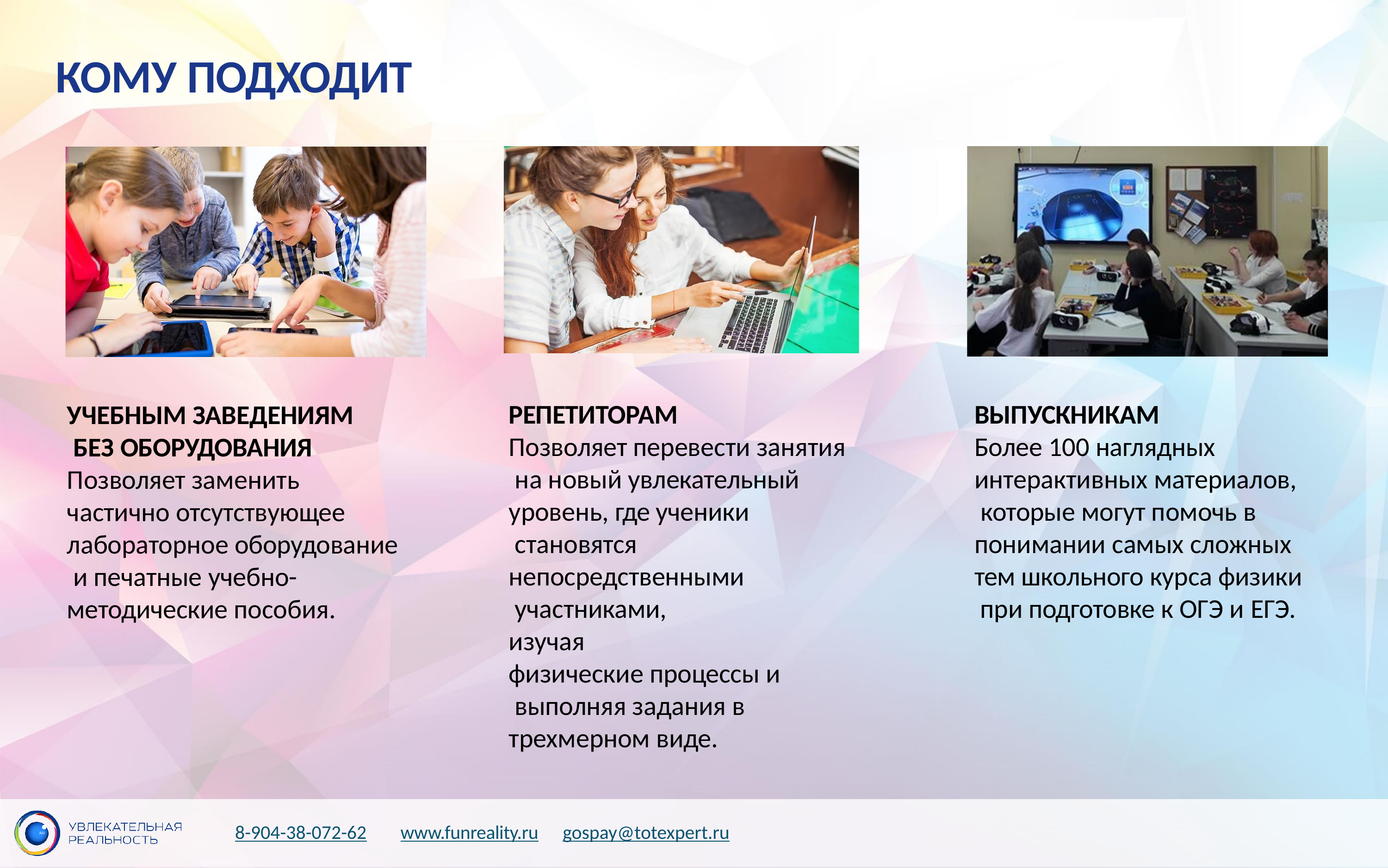

# КОМУ ПОДХОДИТ

РЕПЕТИТОРАМ
Позволяет перевести занятия  на новый увлекательный
уровень, где ученики  становятся
непосредственными  участниками, изучая
физические процессы и  выполняя задания в  трехмерном виде.
ВЫПУСКНИКАМ
Более 100 наглядных
интерактивных материалов,  которые могут помочь в
понимании самых сложных  тем школьного курса физики  при подготовке к ОГЭ и ЕГЭ.
УЧЕБНЫМ ЗАВЕДЕНИЯМ  БЕЗ ОБОРУДОВАНИЯ
Позволяет заменить
частично отсутствующее  лабораторное оборудование  и печатные учебно-  методические пособия.
8-904-38-072-62
gospay@totexpert.ru
www.funreality.ru